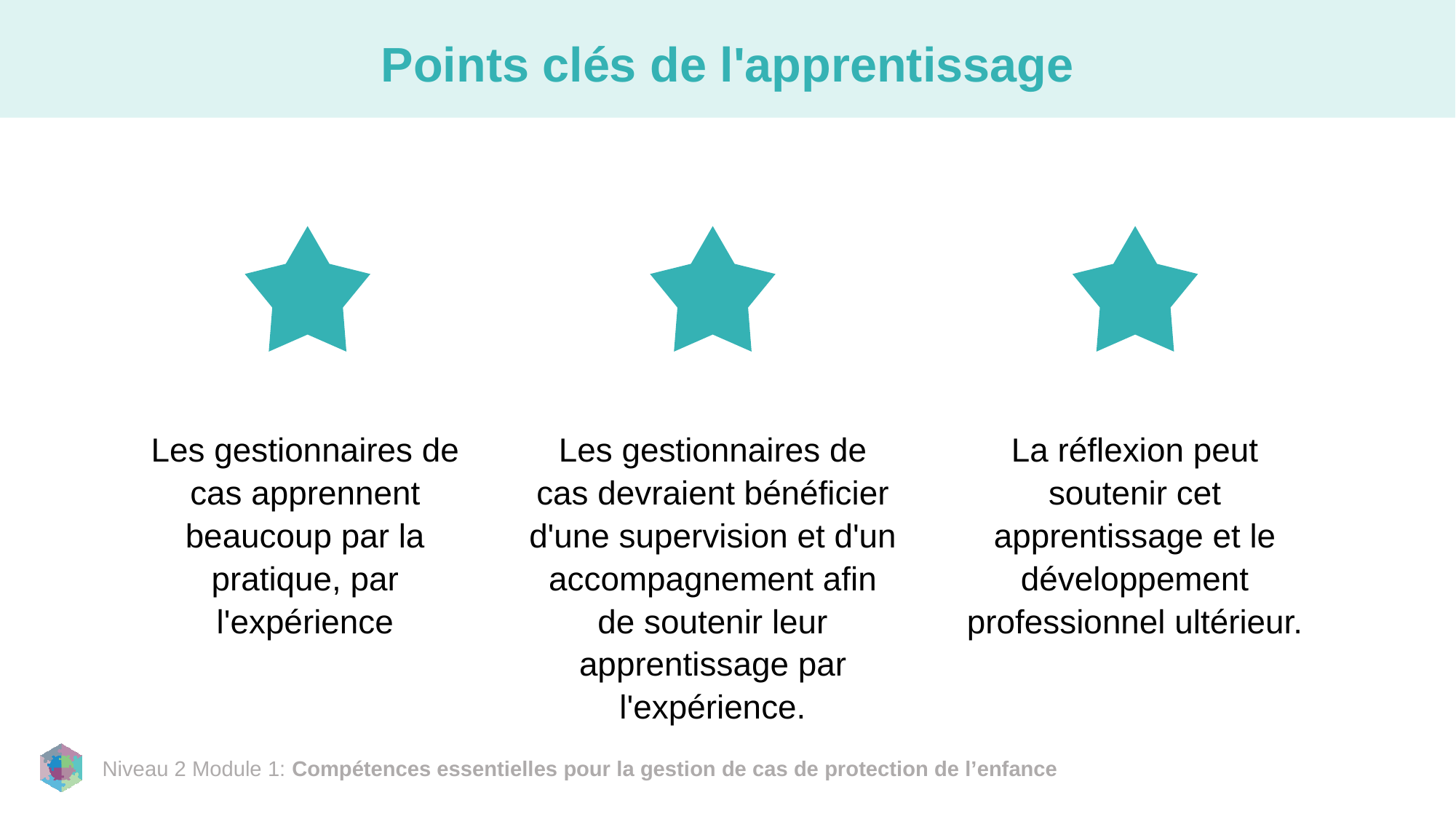

# Points clés de l'apprentissage

Les gestionnaires de cas apprennent beaucoup par la pratique, par l'expérience
Les gestionnaires de cas devraient bénéficier d'une supervision et d'un accompagnement afin de soutenir leur apprentissage par l'expérience.
La réflexion peut soutenir cet apprentissage et le développement professionnel ultérieur.